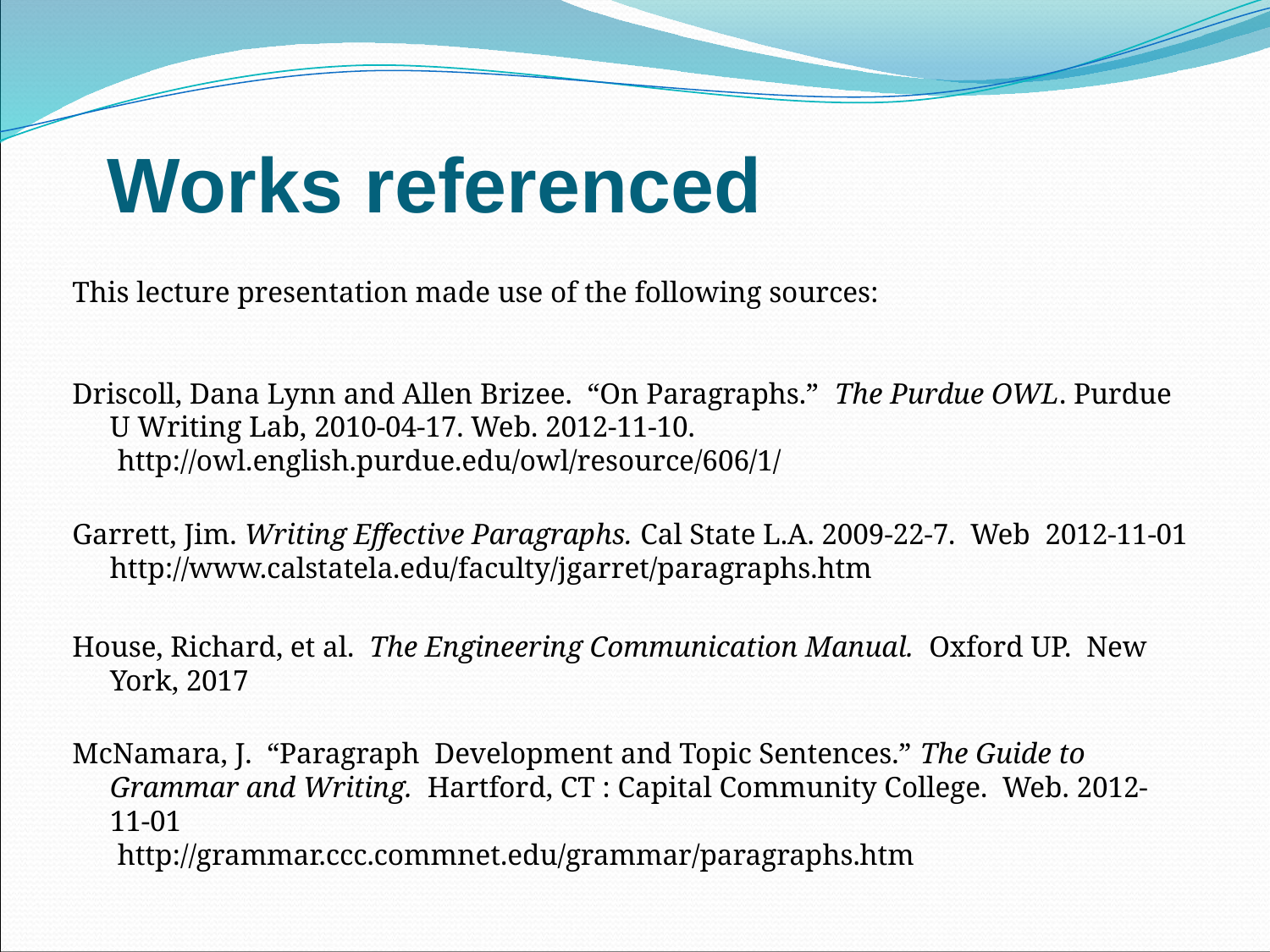

# Works referenced
This lecture presentation made use of the following sources:

Driscoll, Dana Lynn and Allen Brizee.  “On Paragraphs.”  The Purdue OWL. Purdue U Writing Lab, 2010-04-17. Web. 2012-11-10.
	 http://owl.english.purdue.edu/owl/resource/606/1/

Garrett, Jim. Writing Effective Paragraphs. Cal State L.A. 2009-22-7.  Web  2012-11-01
	http://www.calstatela.edu/faculty/jgarret/paragraphs.htm

House, Richard, et al.  The Engineering Communication Manual.  Oxford UP.  New York, 2017

McNamara, J.  “Paragraph  Development and Topic Sentences.” The Guide to Grammar and Writing.  Hartford, CT : Capital Community College.  Web. 2012-11-01
	 http://grammar.ccc.commnet.edu/grammar/paragraphs.htm